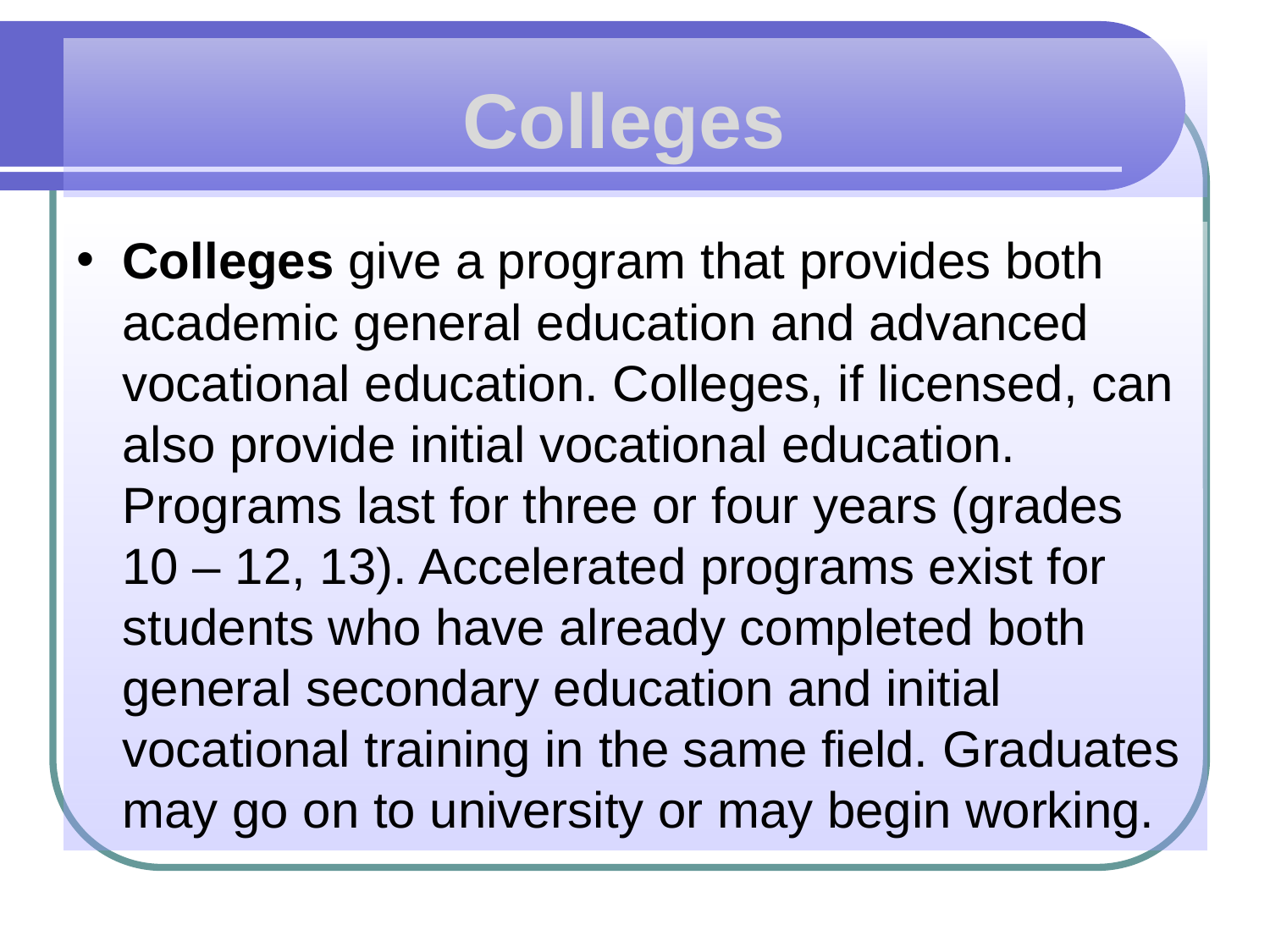

Colleges
Colleges give a program that provides both academic general education and advanced vocational education. Colleges, if licensed, can also provide initial vocational education. Programs last for three or four years (grades 10 – 12, 13). Accelerated programs exist for students who have already completed both general secondary education and initial vocational training in the same field. Graduates may go on to university or may begin working.